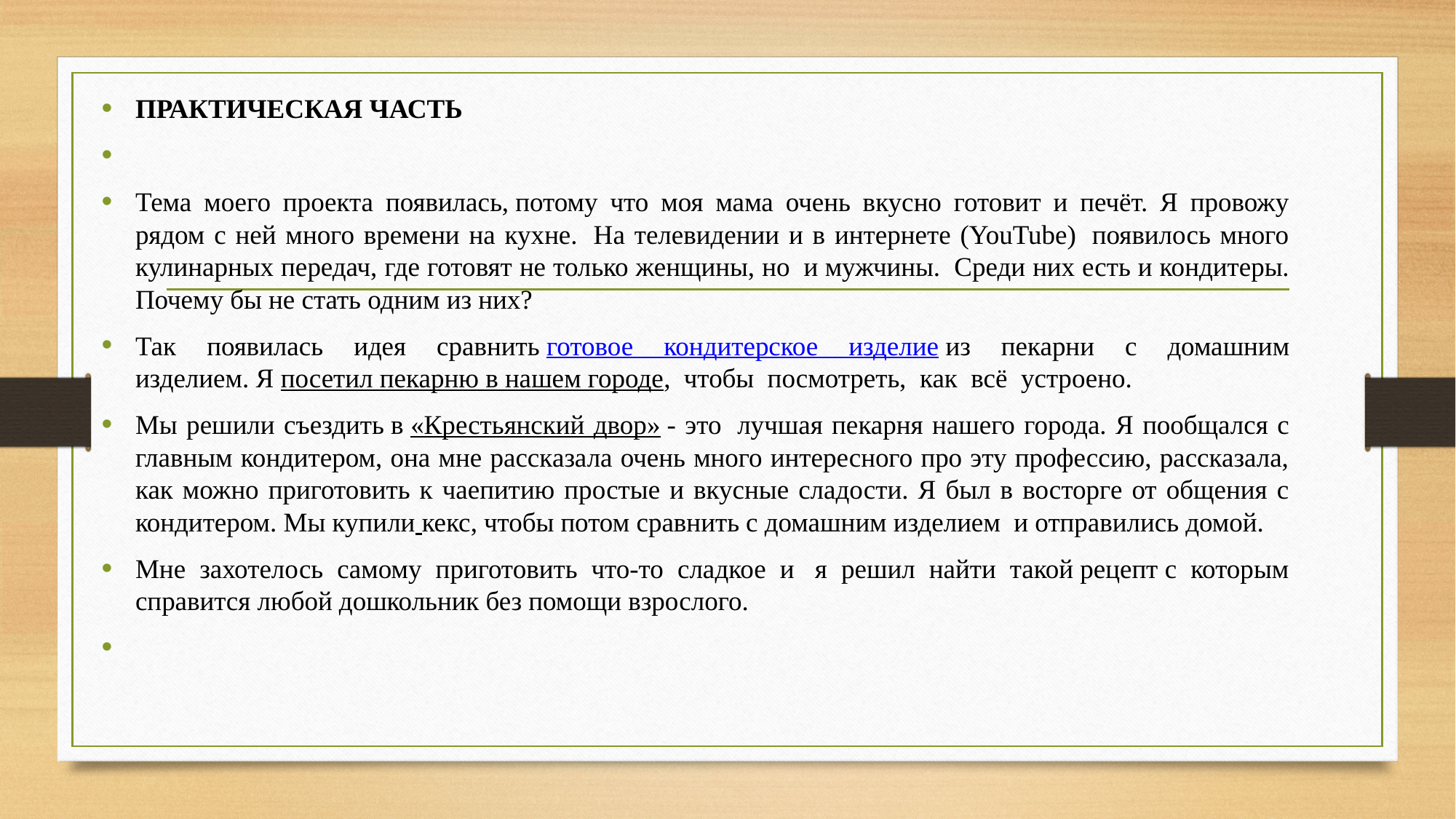

ПРАКТИЧЕСКАЯ ЧАСТЬ

Тема моего проекта появилась, потому что моя мама очень вкусно готовит и печёт. Я провожу рядом с ней много времени на кухне.  На телевидении и в интернете (YouTube)  появилось много кулинарных передач, где готовят не только женщины, но  и мужчины.  Среди них есть и кондитеры. Почему бы не стать одним из них?
Так появилась идея сравнить готовое кондитерское изделие из пекарни с домашним изделием. Я посетил пекарню в нашем городе,  чтобы  посмотреть,  как  всё  устроено.
Мы решили съездить в «Крестьянский двор» - это  лучшая пекарня нашего города. Я пообщался с главным кондитером, она мне рассказала очень много интересного про эту профессию, рассказала, как можно приготовить к чаепитию простые и вкусные сладости. Я был в восторге от общения с кондитером. Мы купили кекс, чтобы потом сравнить с домашним изделием  и отправились домой.
Мне захотелось самому приготовить что-то сладкое и  я решил найти такой рецепт с которым справится любой дошкольник без помощи взрослого.